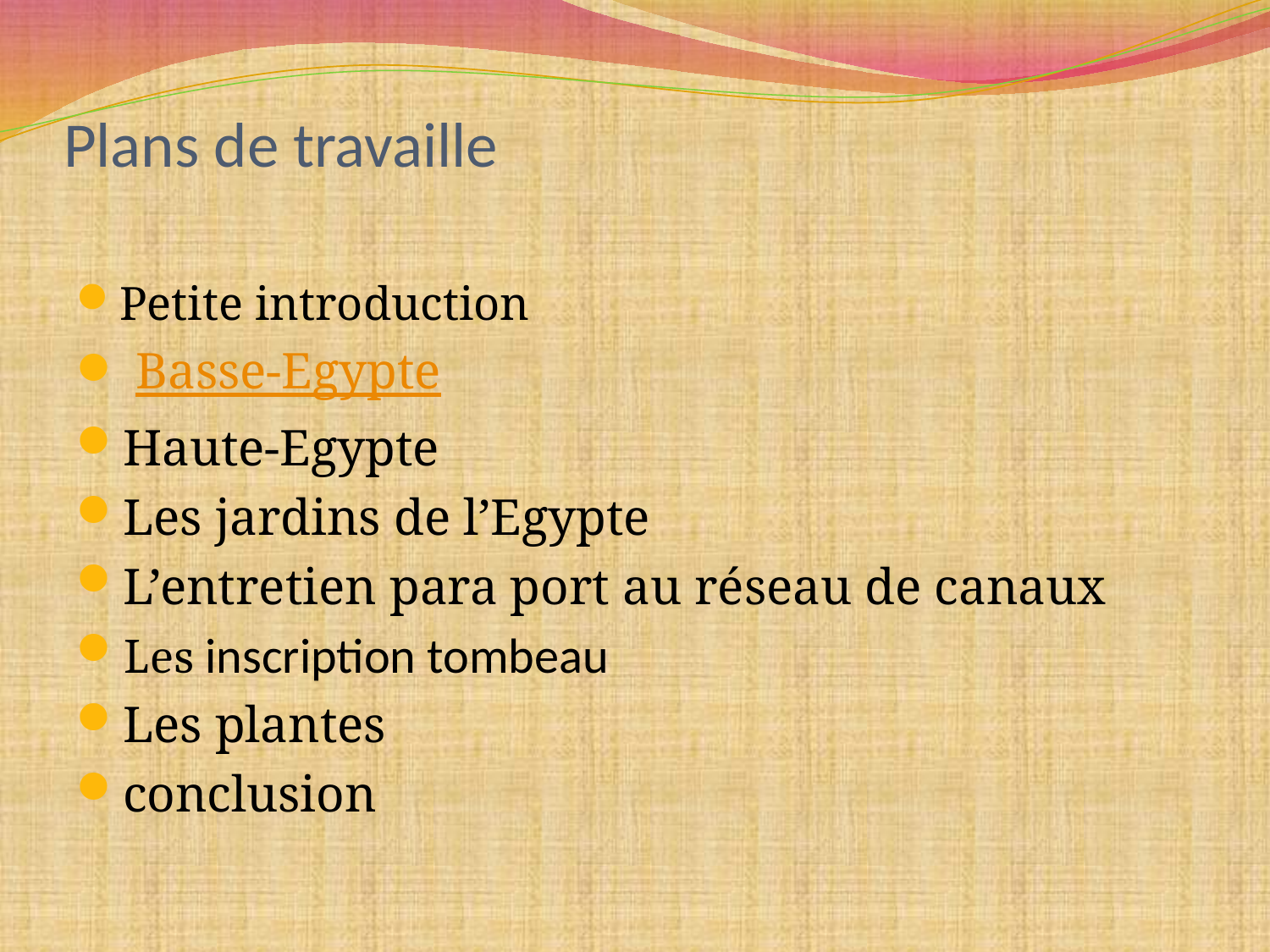

# Plans de travaille
Petite introduction
 Basse-Egypte
Haute-Egypte
Les jardins de l’Egypte
L’entretien para port au réseau de canaux
Les inscription tombeau
Les plantes
conclusion